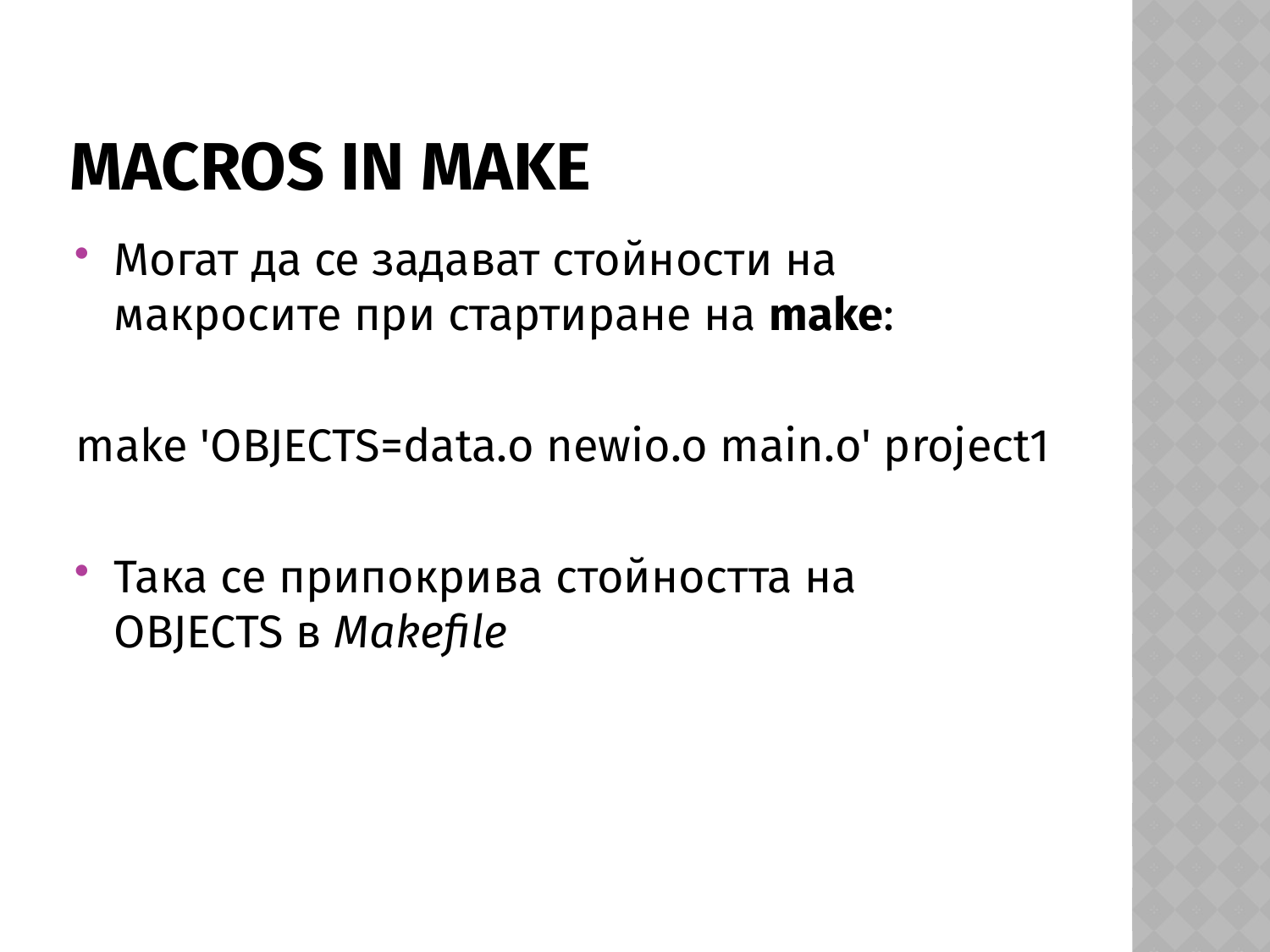

# Macros in make
Могат да се задават стойности на макросите при стартиране на make:

make 'OBJECTS=data.o newio.o main.o' project1

Така се припокрива стойността на OBJECTS в Makefile